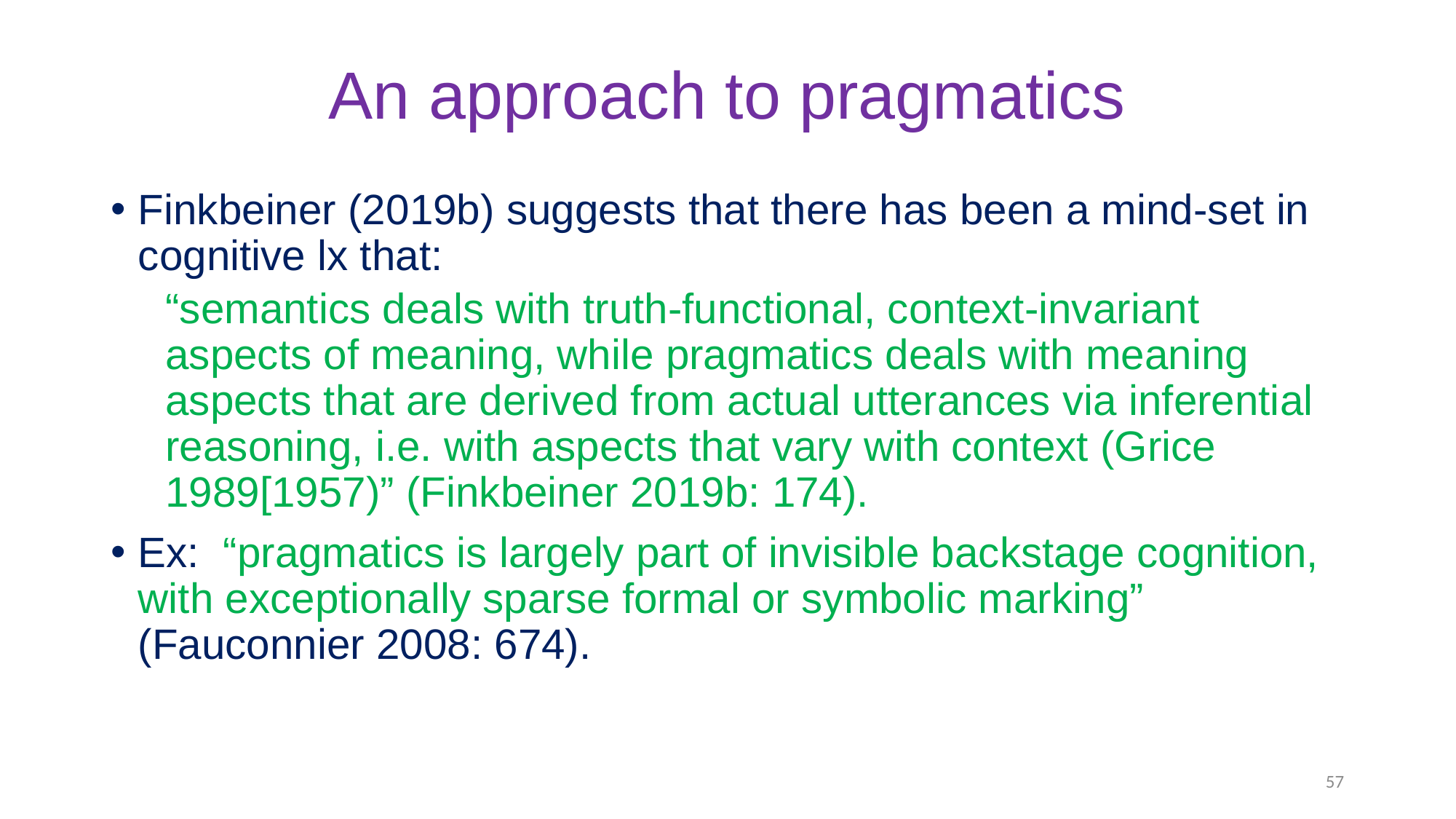

# An approach to pragmatics
Finkbeiner (2019b) suggests that there has been a mind-set in cognitive lx that:
“semantics deals with truth-functional, context-invariant aspects of meaning, while pragmatics deals with meaning aspects that are derived from actual utterances via inferential reasoning, i.e. with aspects that vary with context (Grice 1989[1957)” (Finkbeiner 2019b: 174).
Ex:  “pragmatics is largely part of invisible backstage cognition, with exceptionally sparse formal or symbolic marking” (Fauconnier 2008: 674).

57